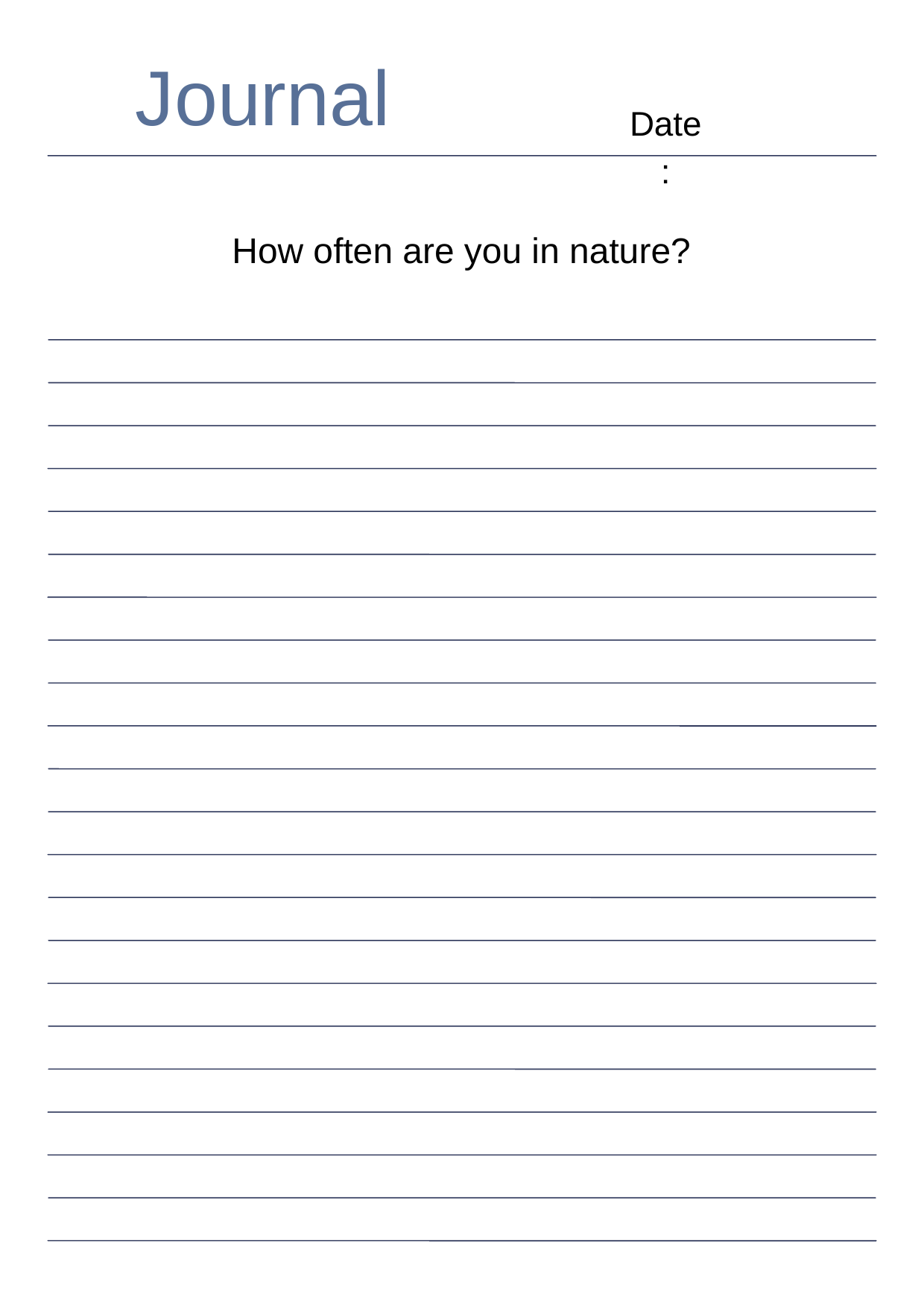

Journal
Date:

How often are you in nature?